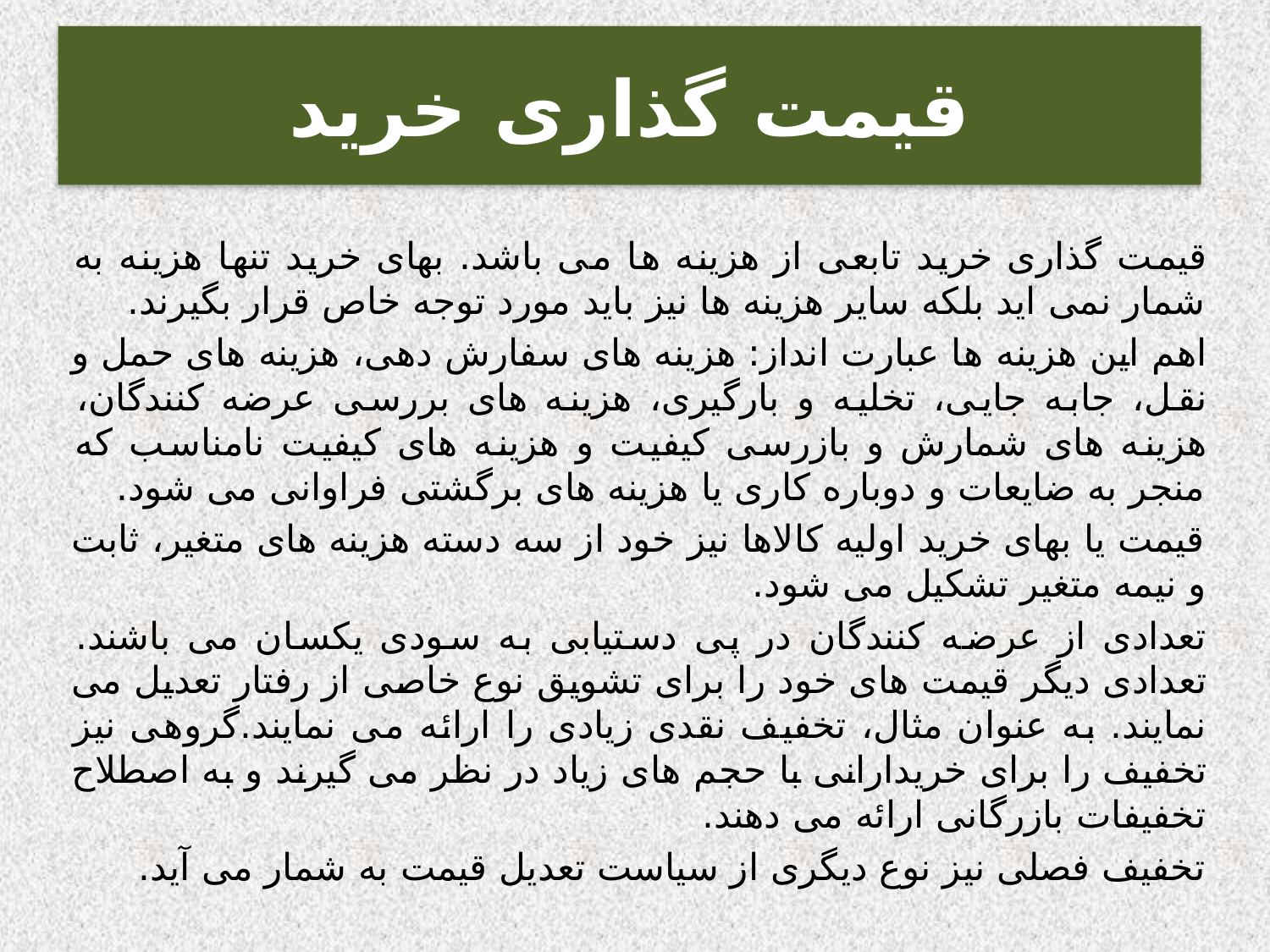

# قیمت گذاری خرید
قیمت گذاری خرید تابعی از هزینه ها می باشد. بهای خرید تنها هزینه به شمار نمی اید بلکه سایر هزینه ها نیز باید مورد توجه خاص قرار بگیرند.
اهم این هزینه ها عبارت انداز: هزینه های سفارش دهی، هزینه های حمل و نقل، جابه جایی، تخلیه و بارگیری، هزینه های بررسی عرضه کنندگان، هزینه های شمارش و بازرسی کیفیت و هزینه های کیفیت نامناسب که منجر به ضایعات و دوباره کاری یا هزینه های برگشتی فراوانی می شود.
قیمت یا بهای خرید اولیه کالاها نیز خود از سه دسته هزینه های متغیر، ثابت و نیمه متغیر تشکیل می شود.
تعدادی از عرضه کنندگان در پی دستیابی به سودی یکسان می باشند. تعدادی دیگر قیمت های خود را برای تشویق نوع خاصی از رفتار تعدیل می نمایند. به عنوان مثال، تخفیف نقدی زیادی را ارائه می نمایند.گروهی نیز تخفیف را برای خریدارانی با حجم های زیاد در نظر می گیرند و به اصطلاح تخفیفات بازرگانی ارائه می دهند.
تخفیف فصلی نیز نوع دیگری از سیاست تعدیل قیمت به شمار می آید.